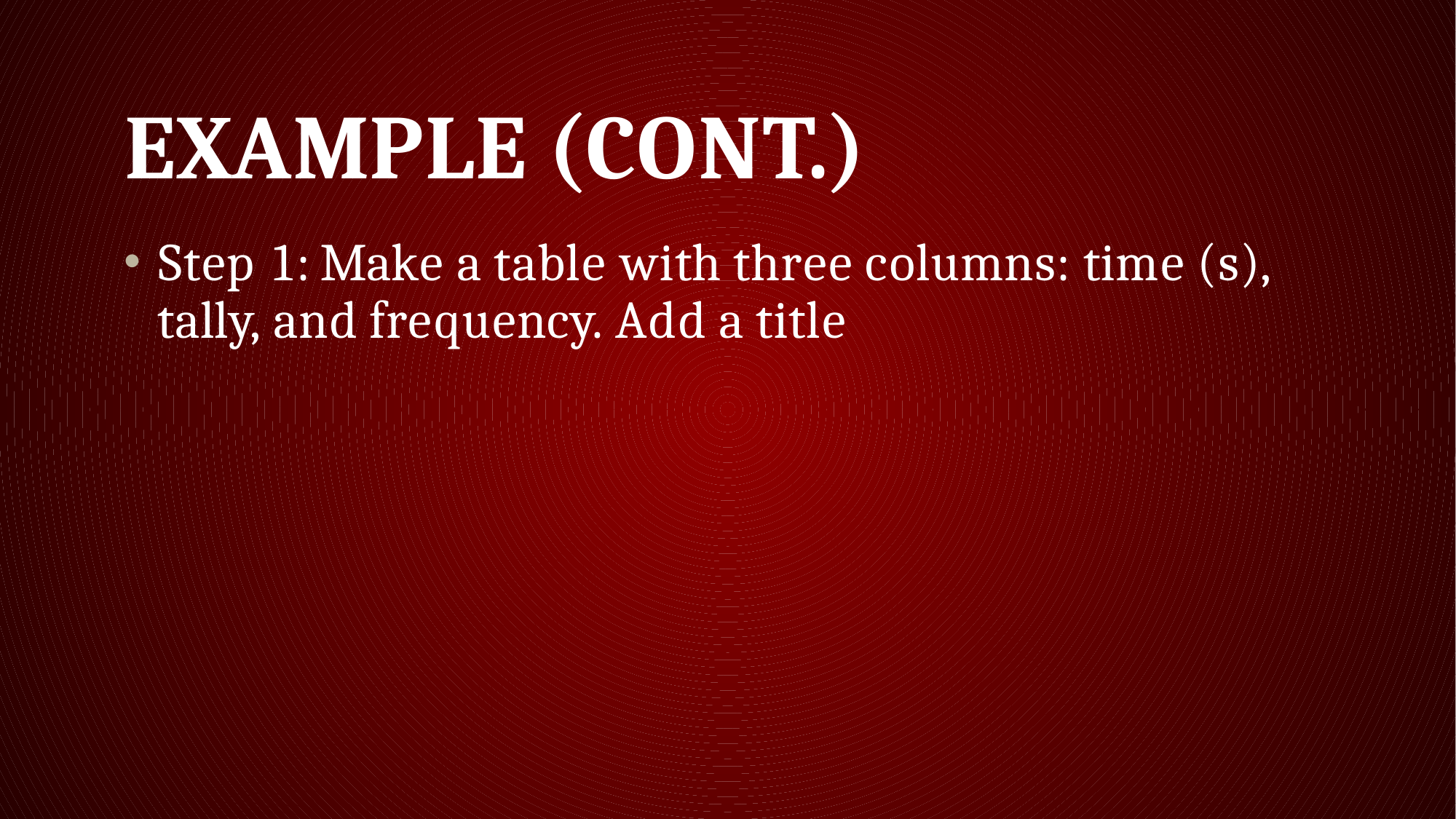

# Example (cont.)
Step 1: Make a table with three columns: time (s), tally, and frequency. Add a title